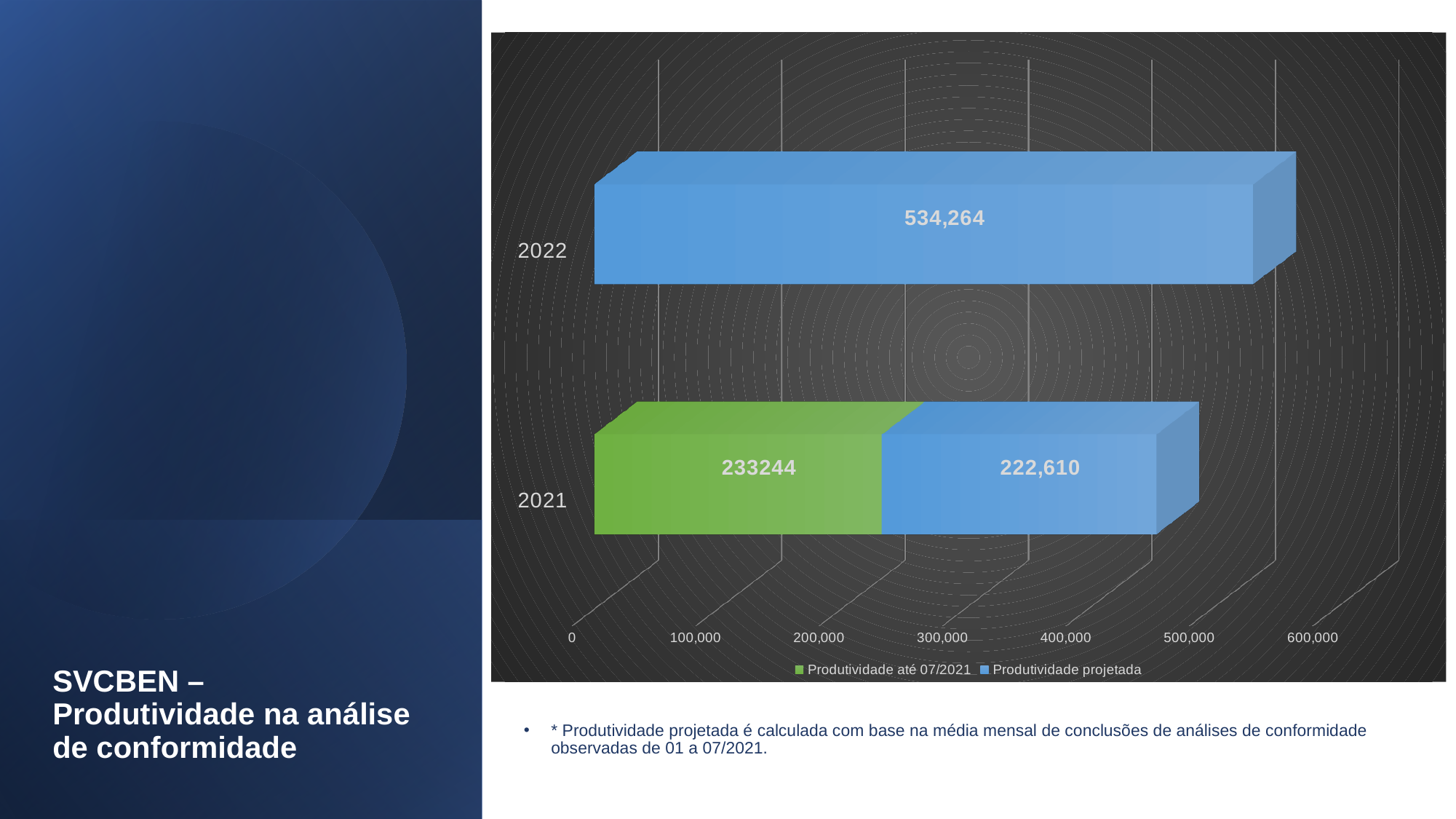

[unsupported chart]

# SVCBEN – Produtividade na análise de conformidade

* Produtividade projetada é calculada com base na média mensal de conclusões de análises de conformidade observadas de 01 a 07/2021.